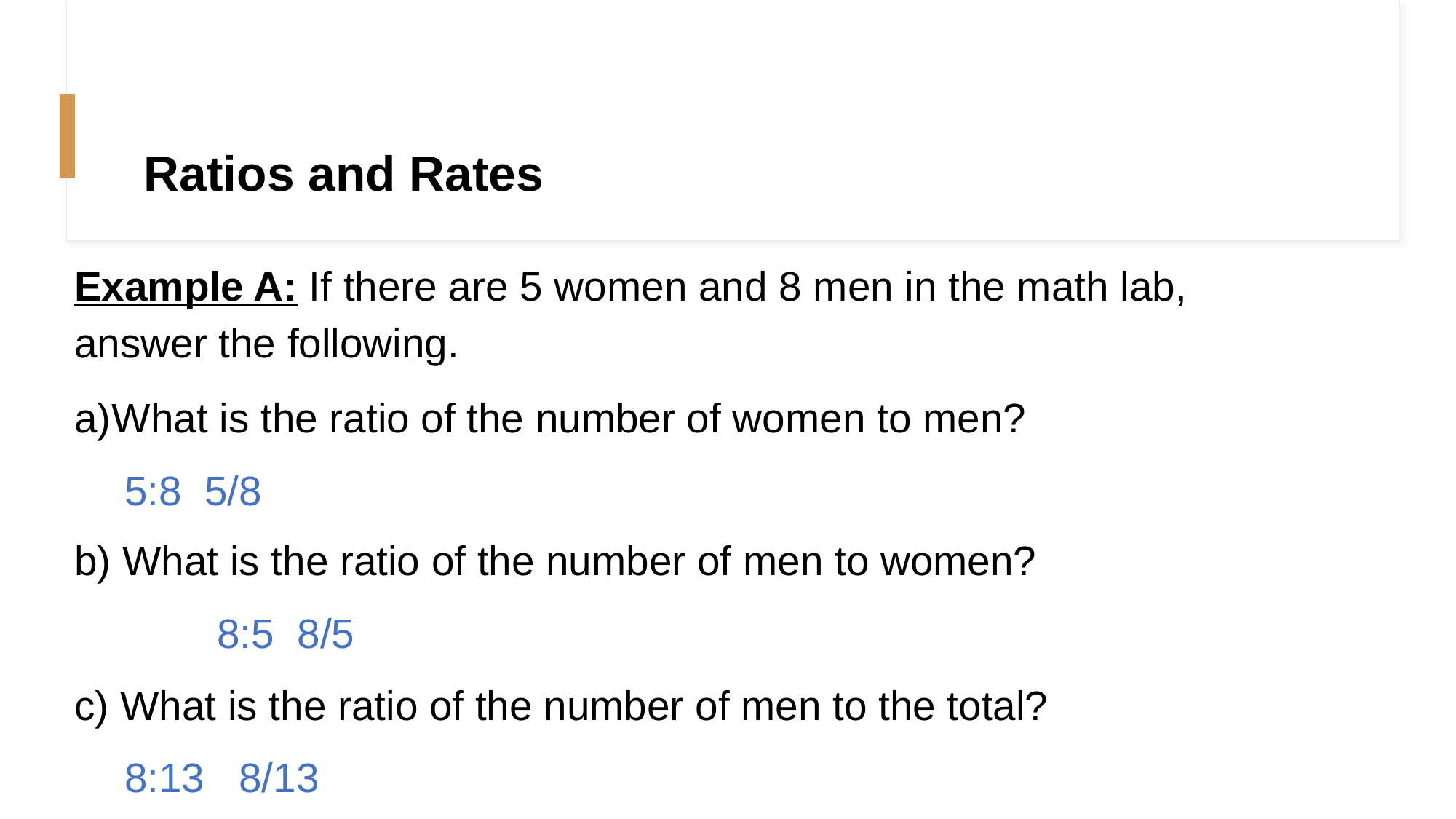

# Ratios and Rates
Example A: If there are 5 women and 8 men in the math lab, answer the following.
What is the ratio of the number of women to men?
	5:8  5/8
b) What is the ratio of the number of men to women?
  	8:5  8/5
c) What is the ratio of the number of men to the total?
	8:13   8/13